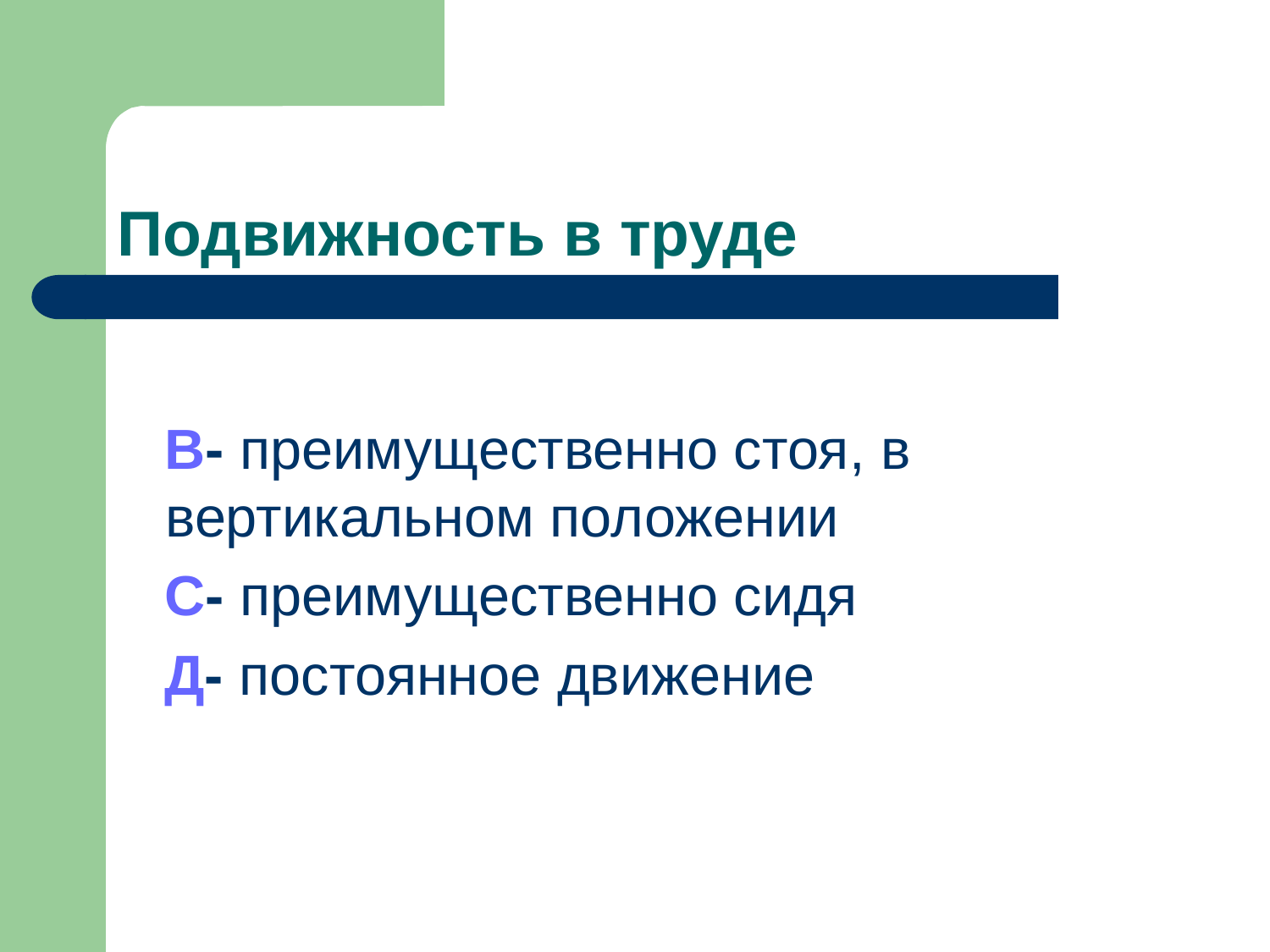

# Подвижность в труде

   В- преимущественно стоя, в вертикальном положении
   С- преимущественно сидя
   Д- постоянное движение